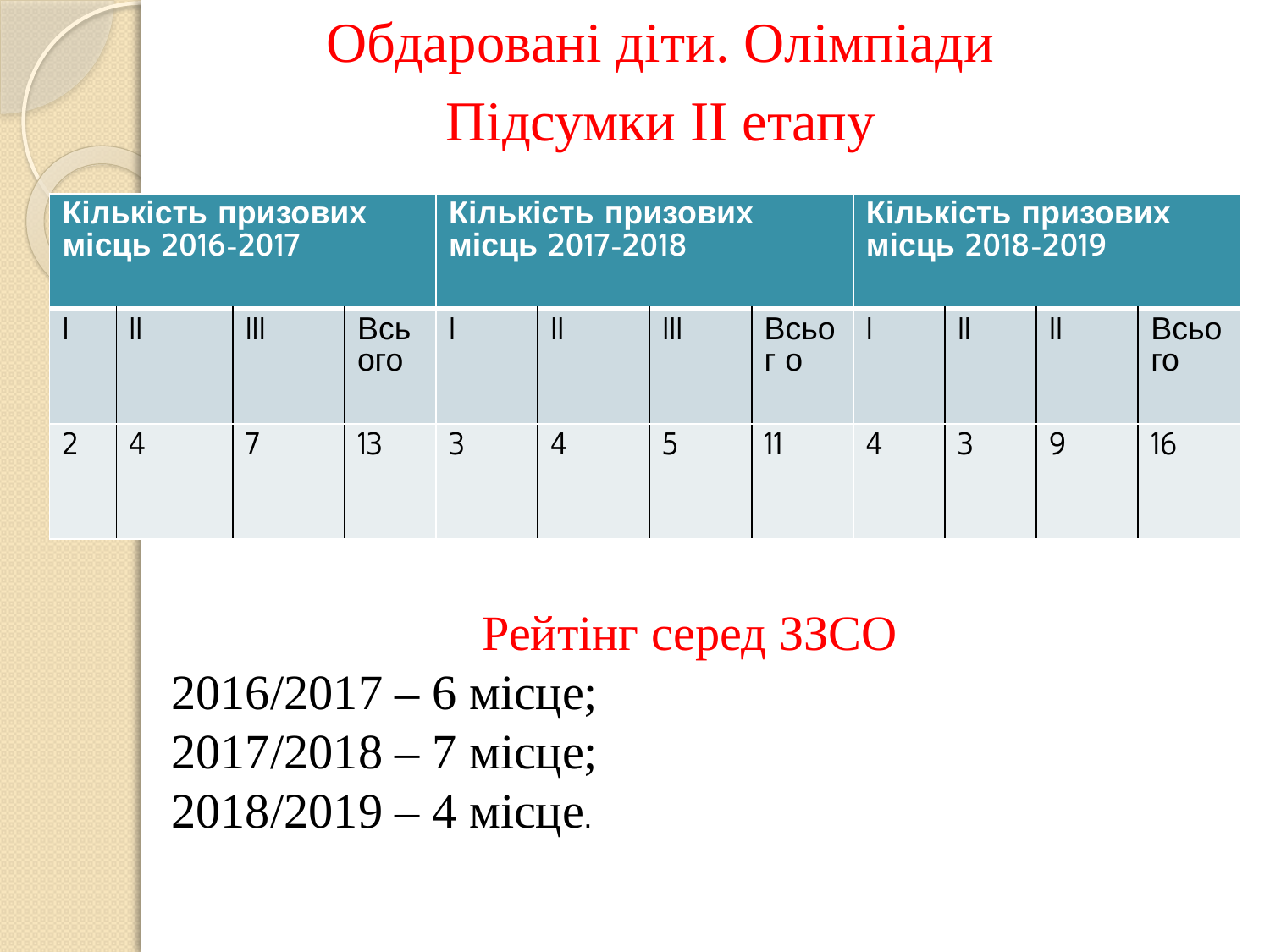

Обдаровані діти. Олімпіади
Підсумки ІІ етапу
| Кількість призових місць 2016-2017 |  |  |  | Кількість призових місць 2017-2018 |  |  |  | Кількість призових місць 2018-2019 |  |  |  |
| --- | --- | --- | --- | --- | --- | --- | --- | --- | --- | --- | --- |
| I | II | III | Всього | I | II | III | Всьог о | I | II | II | Всього |
| 2 | 4 | 7 | 13 | 3 | 4 | 5 | 11 | 4 | 3 | 9 | 16 |
Рейтінг серед ЗЗСО
2016/2017 – 6 місце;
2017/2018 – 7 місце;
2018/2019 – 4 місце.